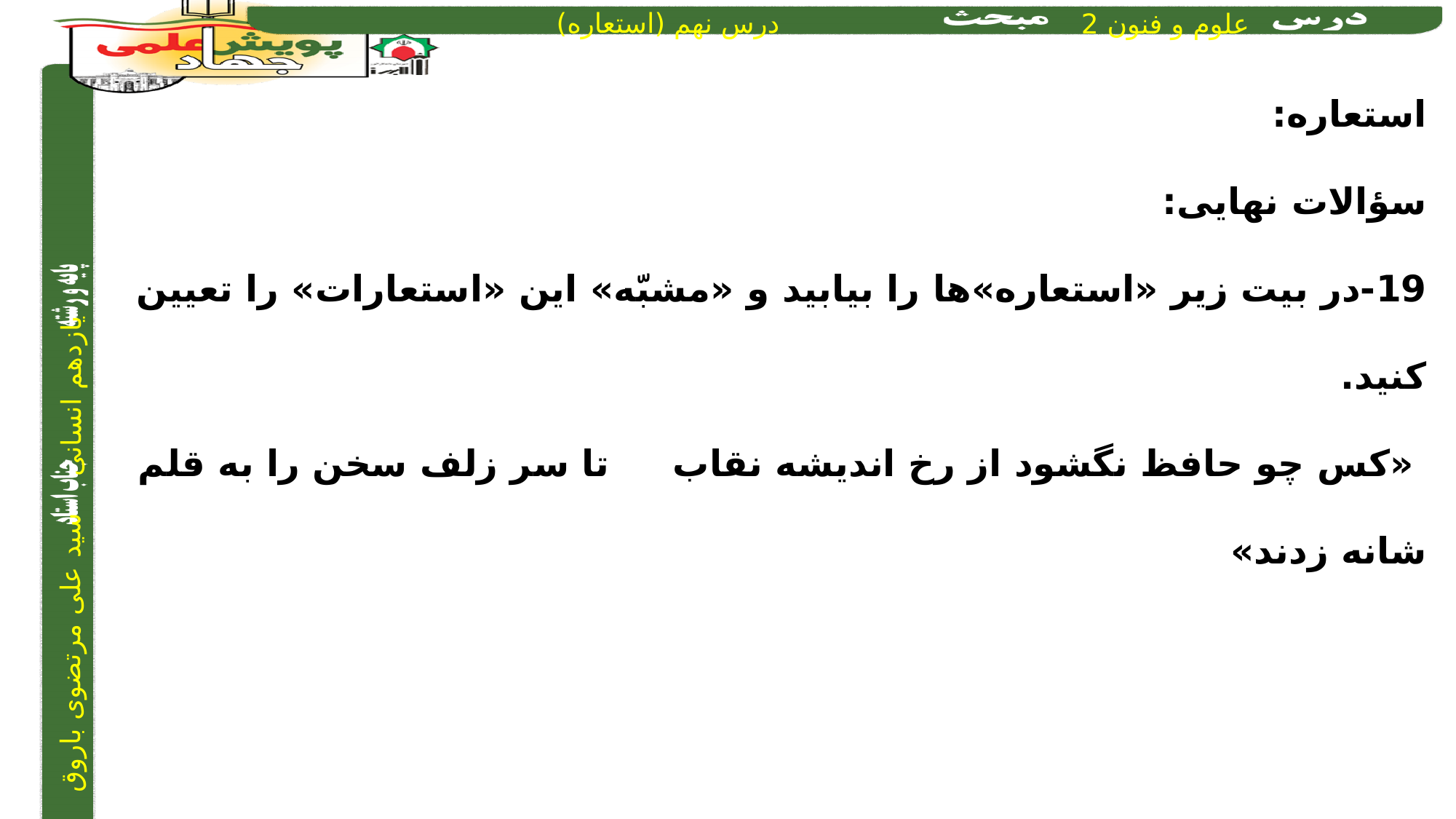

استعاره:
سؤالات نهایی:
19-در بیت زیر «استعاره»ها را بیابید و «مشبّه» این «استعارات» را تعیین کنید.
 «کس چو حافظ نگشود از رخ اندیشه نقاب    	 تا سر زلف سخن را به قلم شانه زدند»